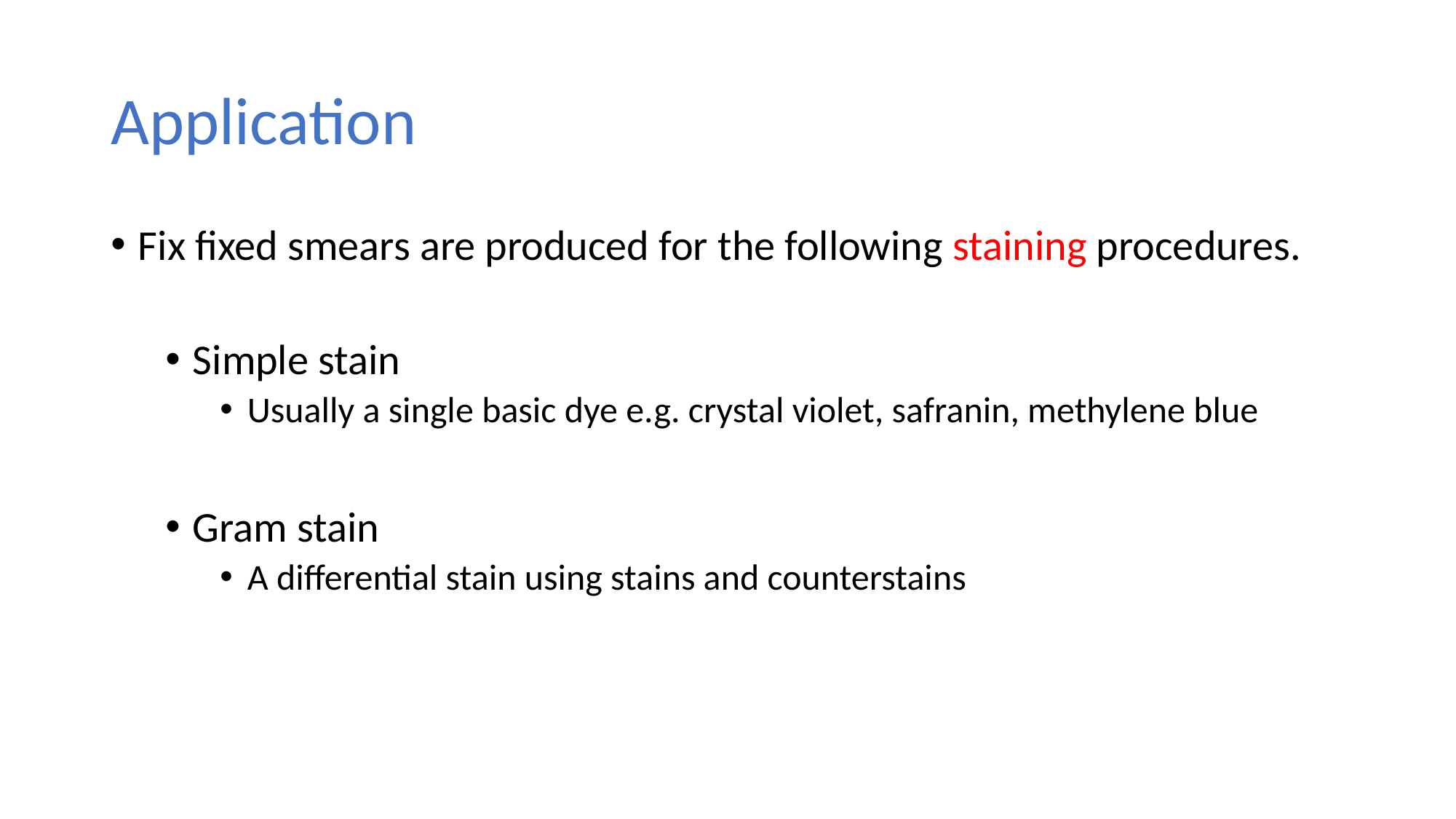

# Application
Fix fixed smears are produced for the following staining procedures.

Simple stain
Usually a single basic dye e.g. crystal violet, safranin, methylene blue

Gram stain
A differential stain using stains and counterstains